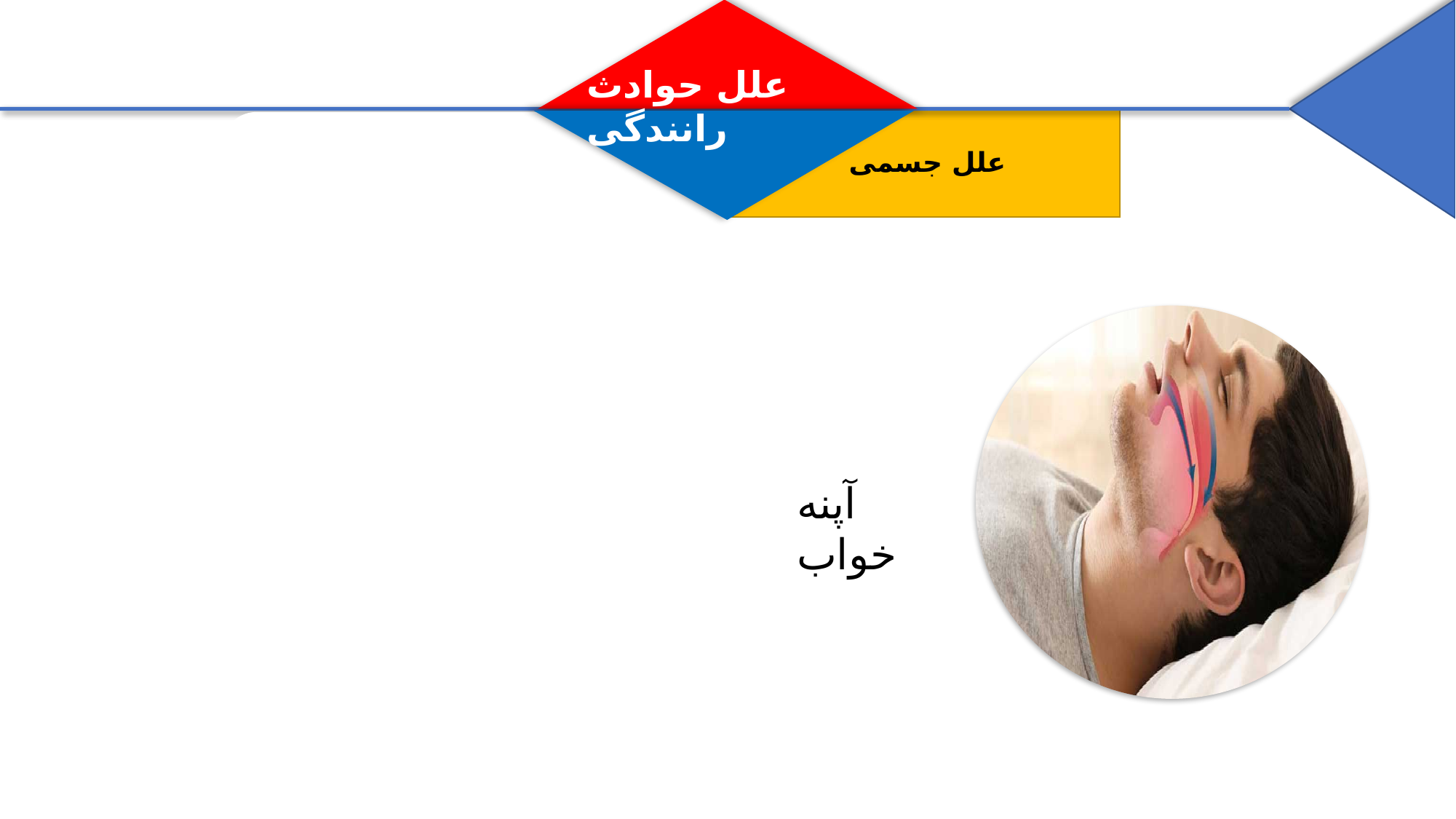

علل حوادث رانندگی

علل جسمی

آپنه خواب